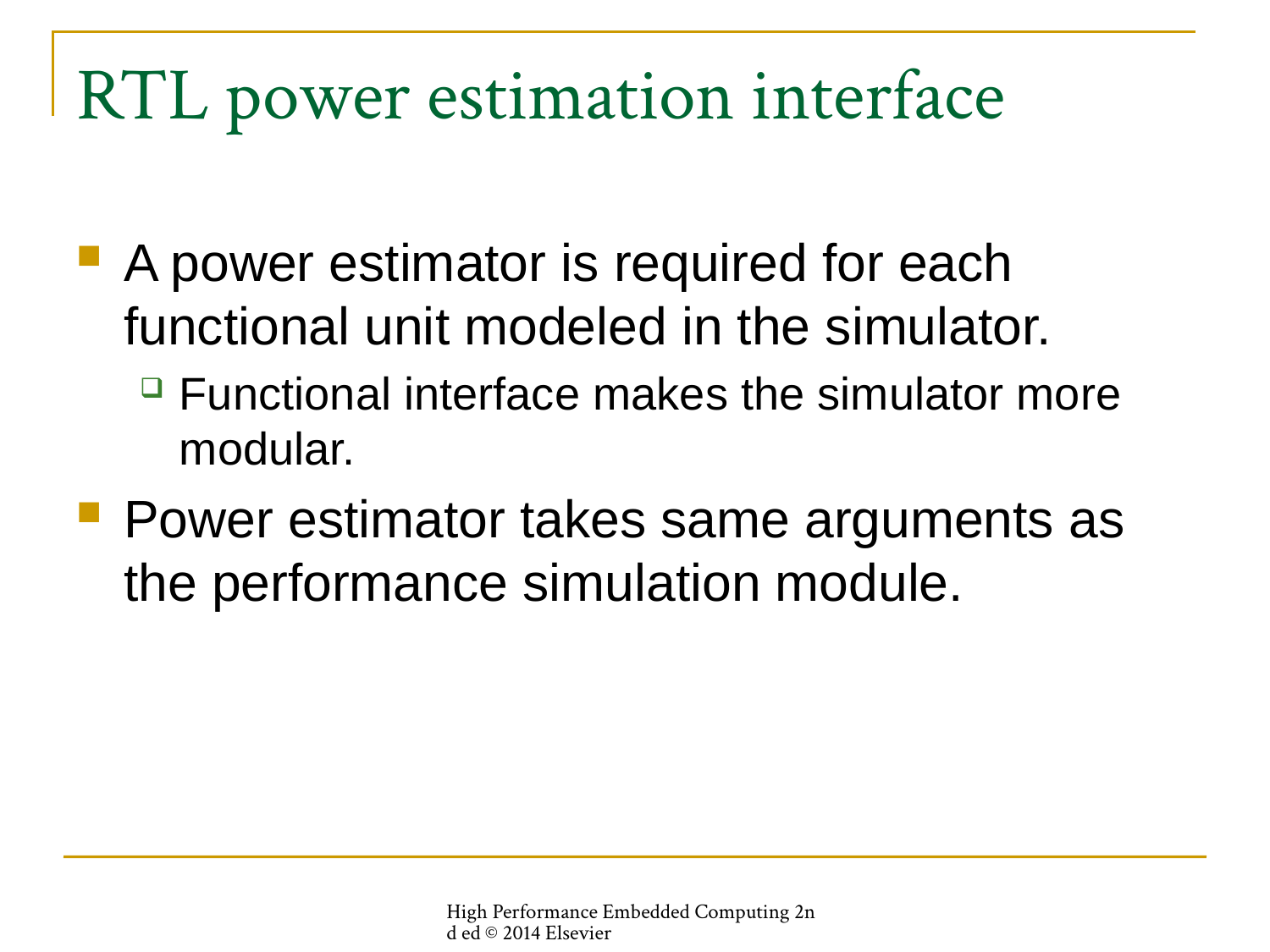

# RTL power estimation interface
A power estimator is required for each functional unit modeled in the simulator.
Functional interface makes the simulator more modular.
Power estimator takes same arguments as the performance simulation module.
High Performance Embedded Computing 2nd ed © 2014 Elsevier